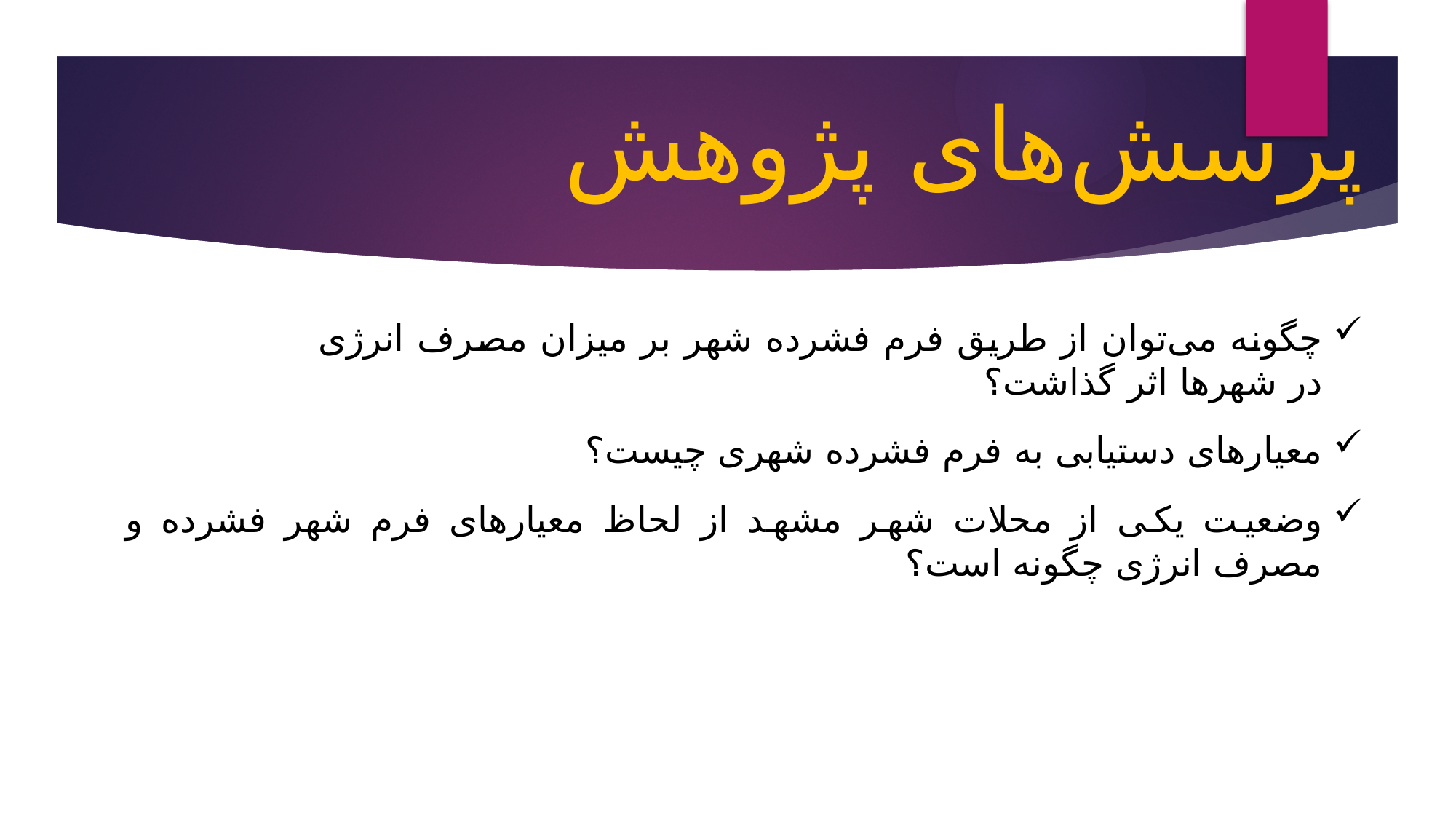

پرسش‌های پژوهش
چگونه می‌توان از طریق فرم فشرده شهر بر میزان مصرف انرژی در شهرها اثر گذاشت؟
معیارهای دستیابی به فرم فشرده شهری چیست؟
وضعیت یکی از محلات شهر مشهد از لحاظ معیارهای فرم شهر فشرده و مصرف انرژی چگونه است؟